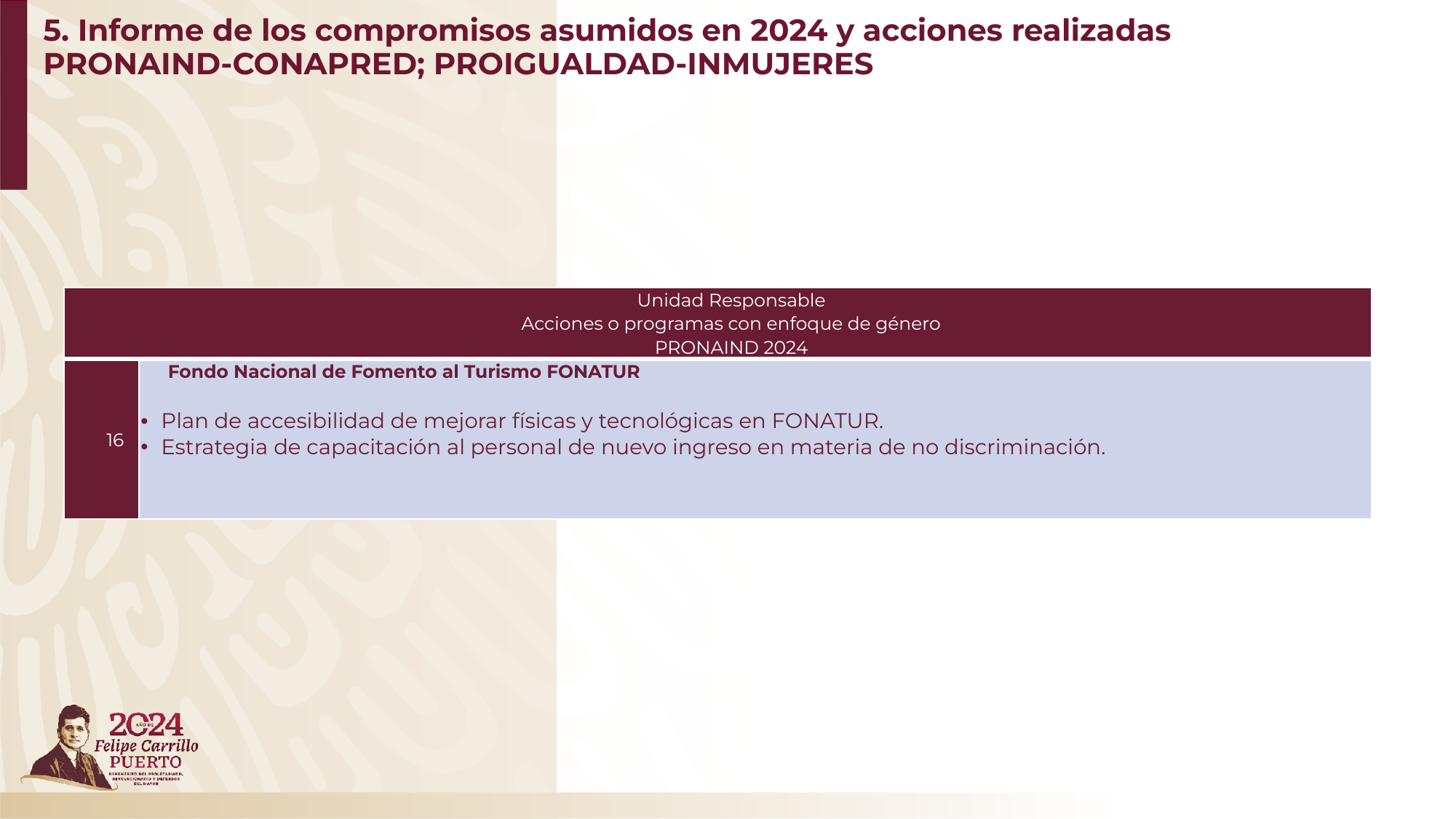

5. Informe de los compromisos asumidos en 2024 y acciones realizadas
PRONAIND-CONAPRED; PROIGUALDAD-INMUJERES
| Unidad Responsable Acciones o programas con enfoque de género PRONAIND 2024 |  |
| --- | --- |
| 16 | Fondo Nacional de Fomento al Turismo FONATUR Plan de accesibilidad de mejorar físicas y tecnológicas en FONATUR. Estrategia de capacitación al personal de nuevo ingreso en materia de no discriminación. |